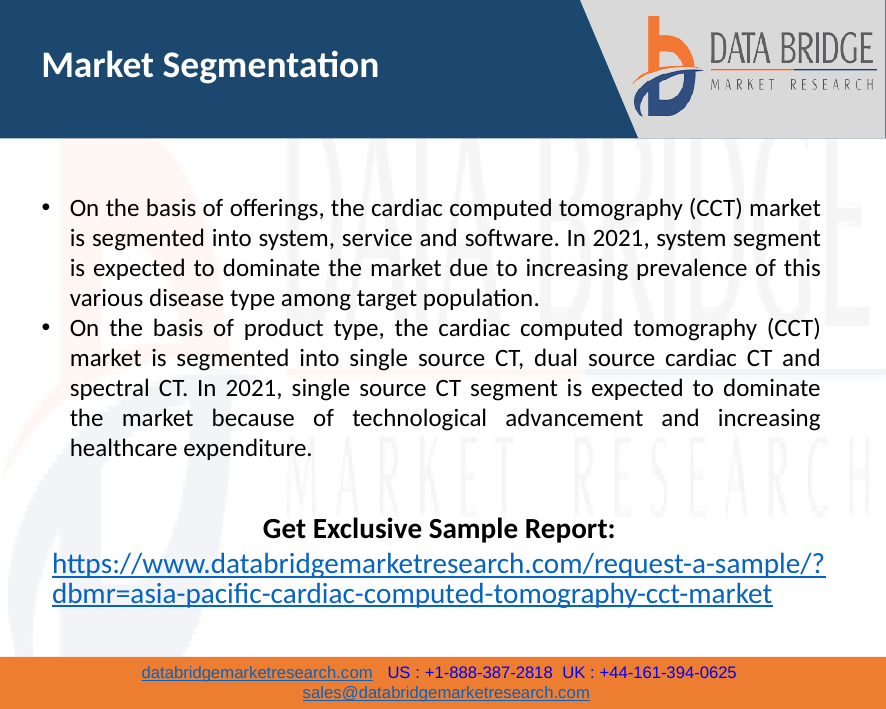

Market Segmentation
On the basis of offerings, the cardiac computed tomography (CCT) market is segmented into system, service and software. In 2021, system segment is expected to dominate the market due to increasing prevalence of this various disease type among target population.
On the basis of product type, the cardiac computed tomography (CCT) market is segmented into single source CT, dual source cardiac CT and spectral CT. In 2021, single source CT segment is expected to dominate the market because of technological advancement and increasing healthcare expenditure.
Get Exclusive Sample Report: https://www.databridgemarketresearch.com/request-a-sample/?dbmr=asia-pacific-cardiac-computed-tomography-cct-market

5